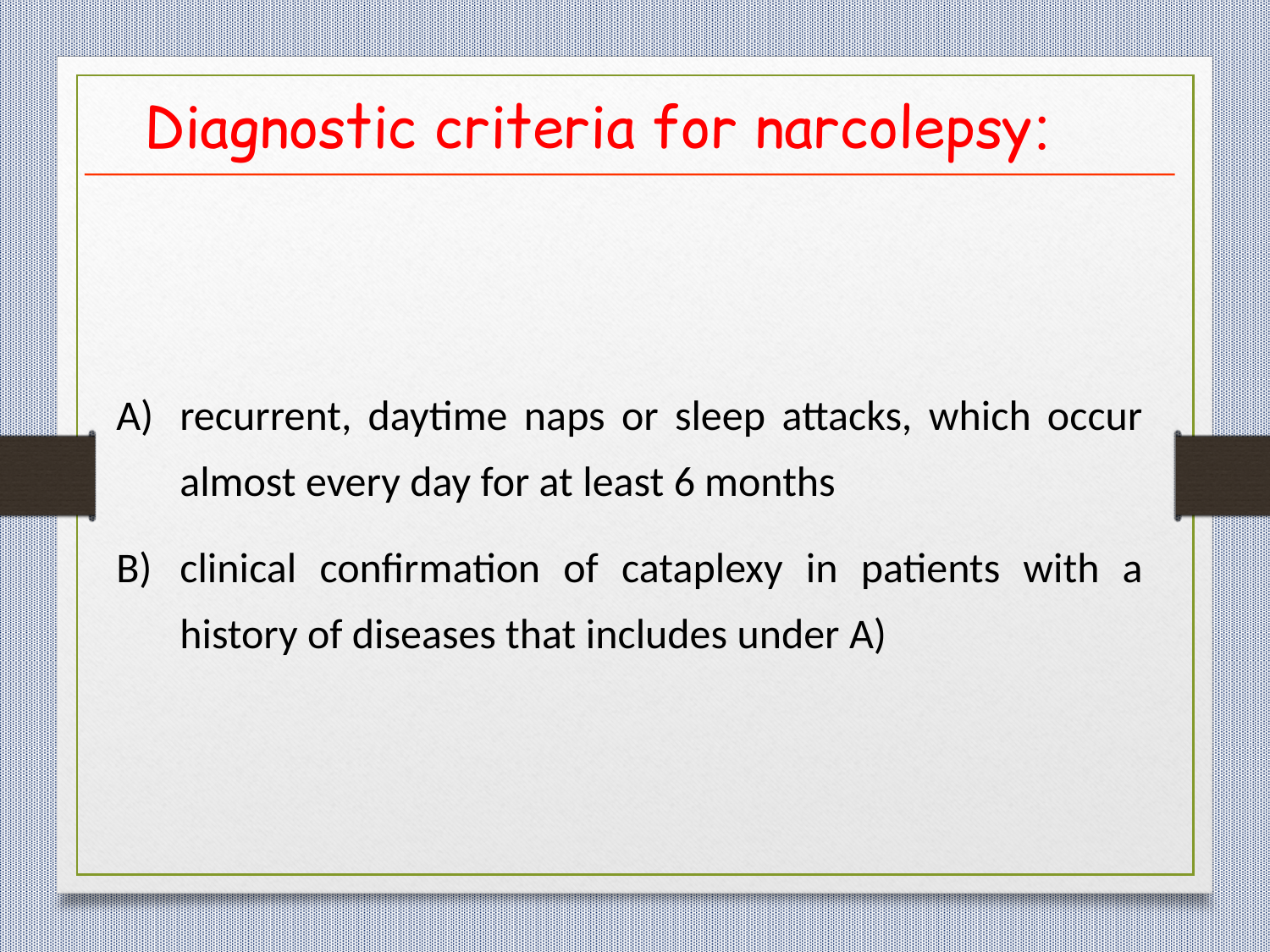

Diagnostic criteria for narcolepsy:

recurrent, daytime naps or sleep attacks, which occur almost every day for at least 6 months
clinical confirmation of cataplexy in patients with a history of diseases that includes under A)